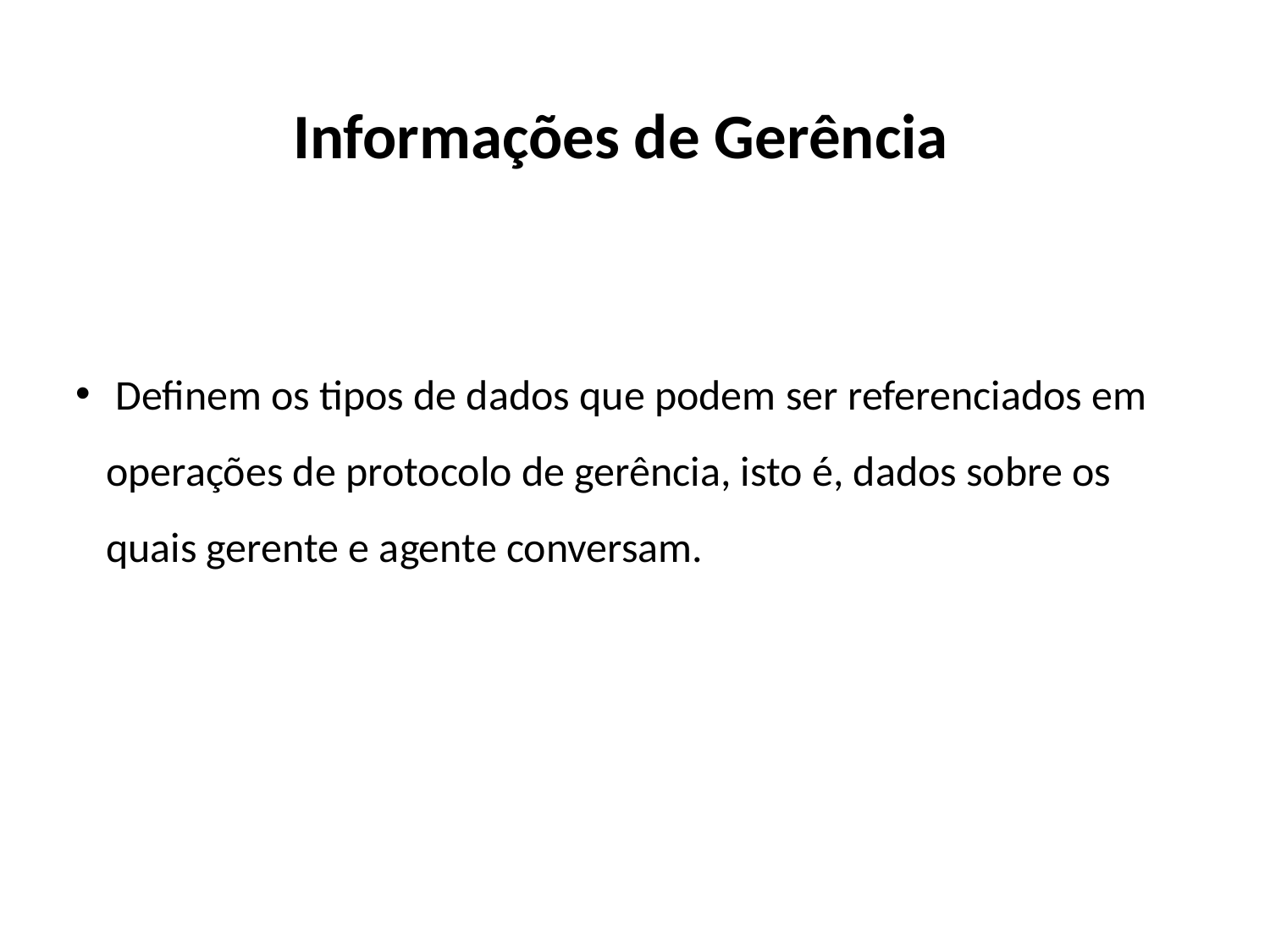

Informações de Gerência
 Definem os tipos de dados que podem ser referenciados em operações de protocolo de gerência, isto é, dados sobre os quais gerente e agente conversam.